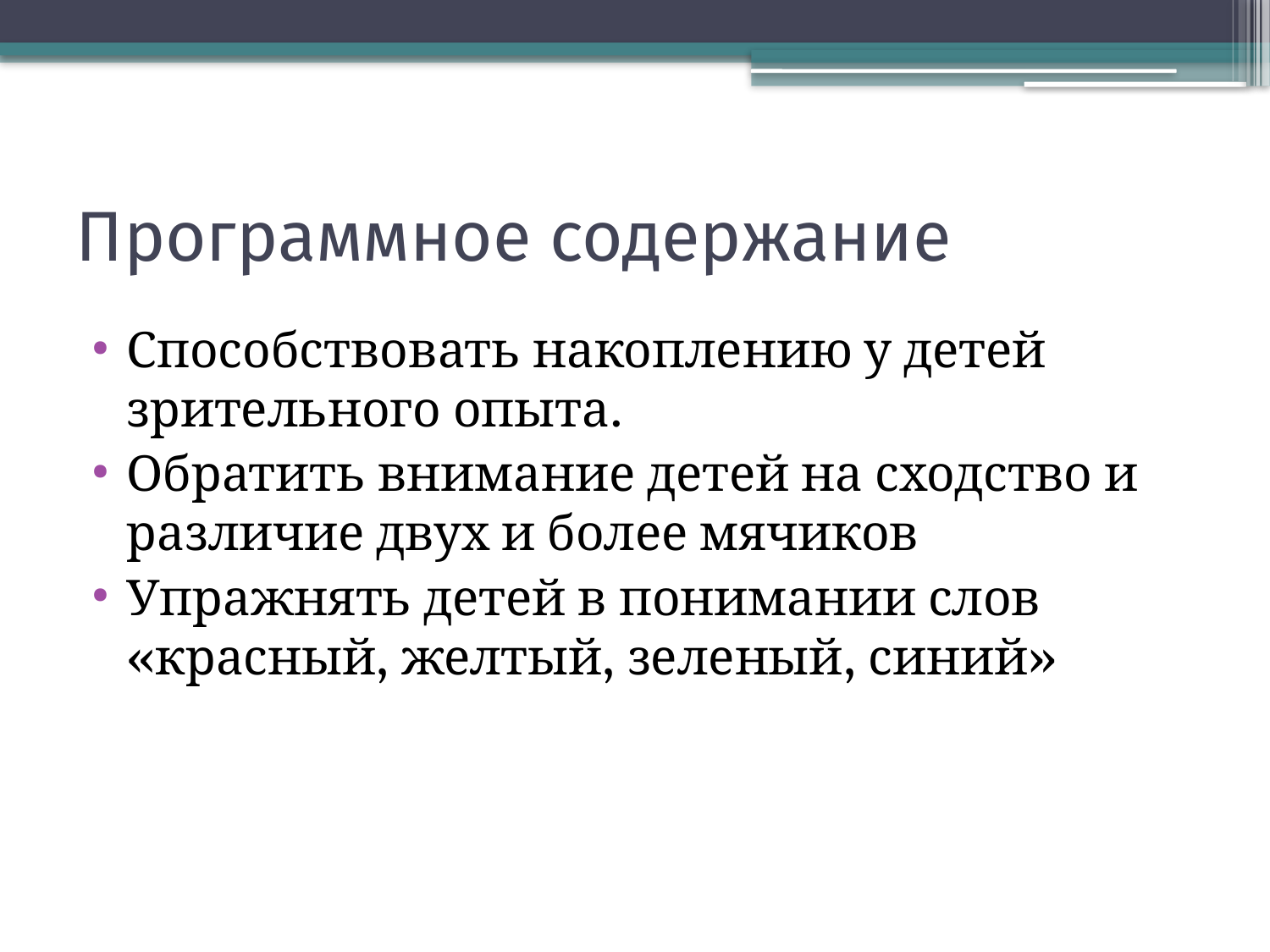

# Программное содержание
Способствовать накоплению у детей зрительного опыта.
Обратить внимание детей на сходство и различие двух и более мячиков
Упражнять детей в понимании слов «красный, желтый, зеленый, синий»